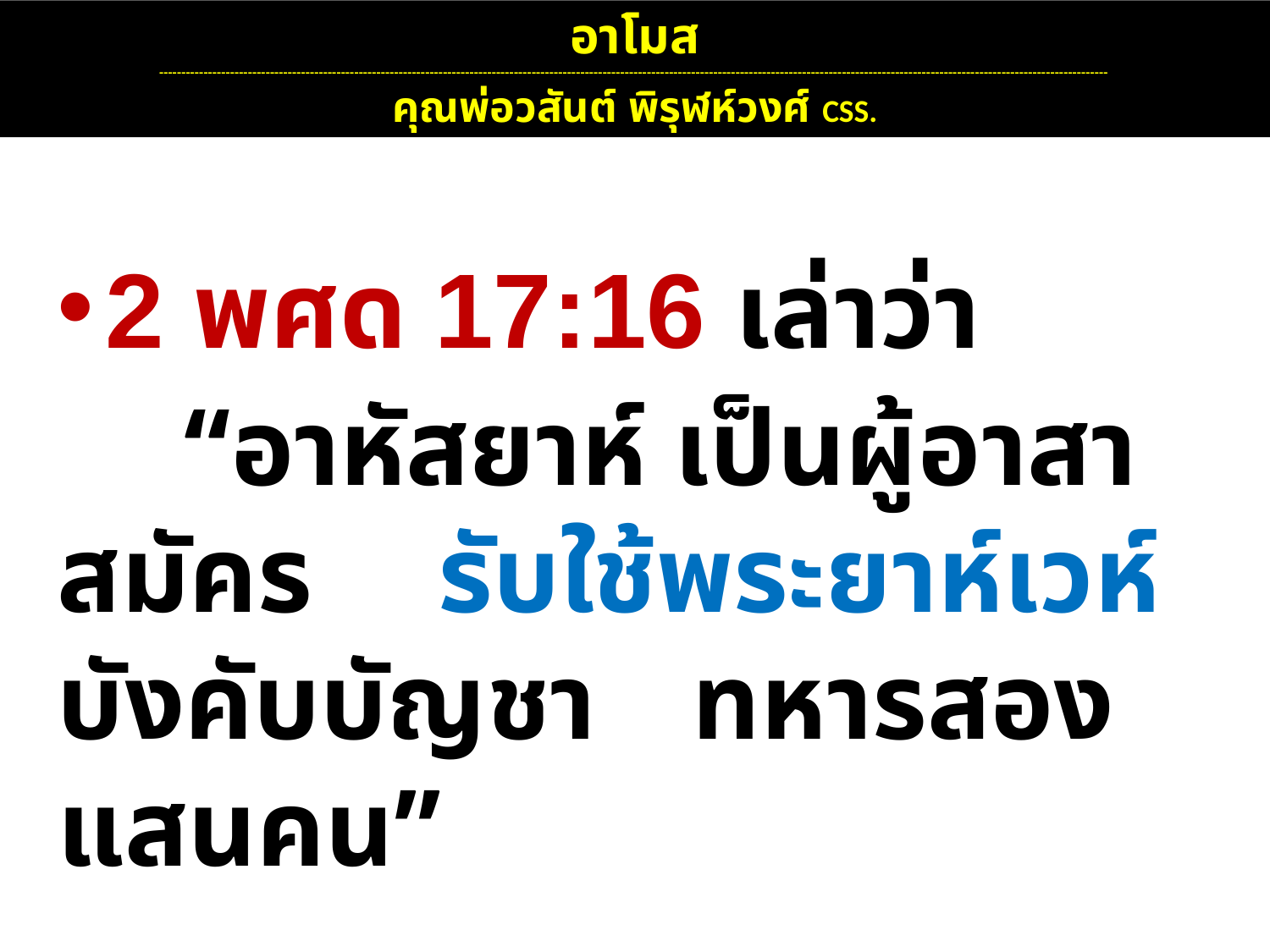

อาโมส
----------------------------------------------------------------------------------------------------------------------------------------------------------------------------------------------------------------------
คุณพ่อวสันต์ พิรุฬห์วงศ์ CSS.
2 พศด 17:16 เล่าว่า
   	“อาหัสยาห์ เป็นผู้​อาสาสมัคร​   	รับ​ใช้​พระ​ยาห์​เวห์ บังคับ​บัญชา​	ทหาร​สอง​แสน​คน”